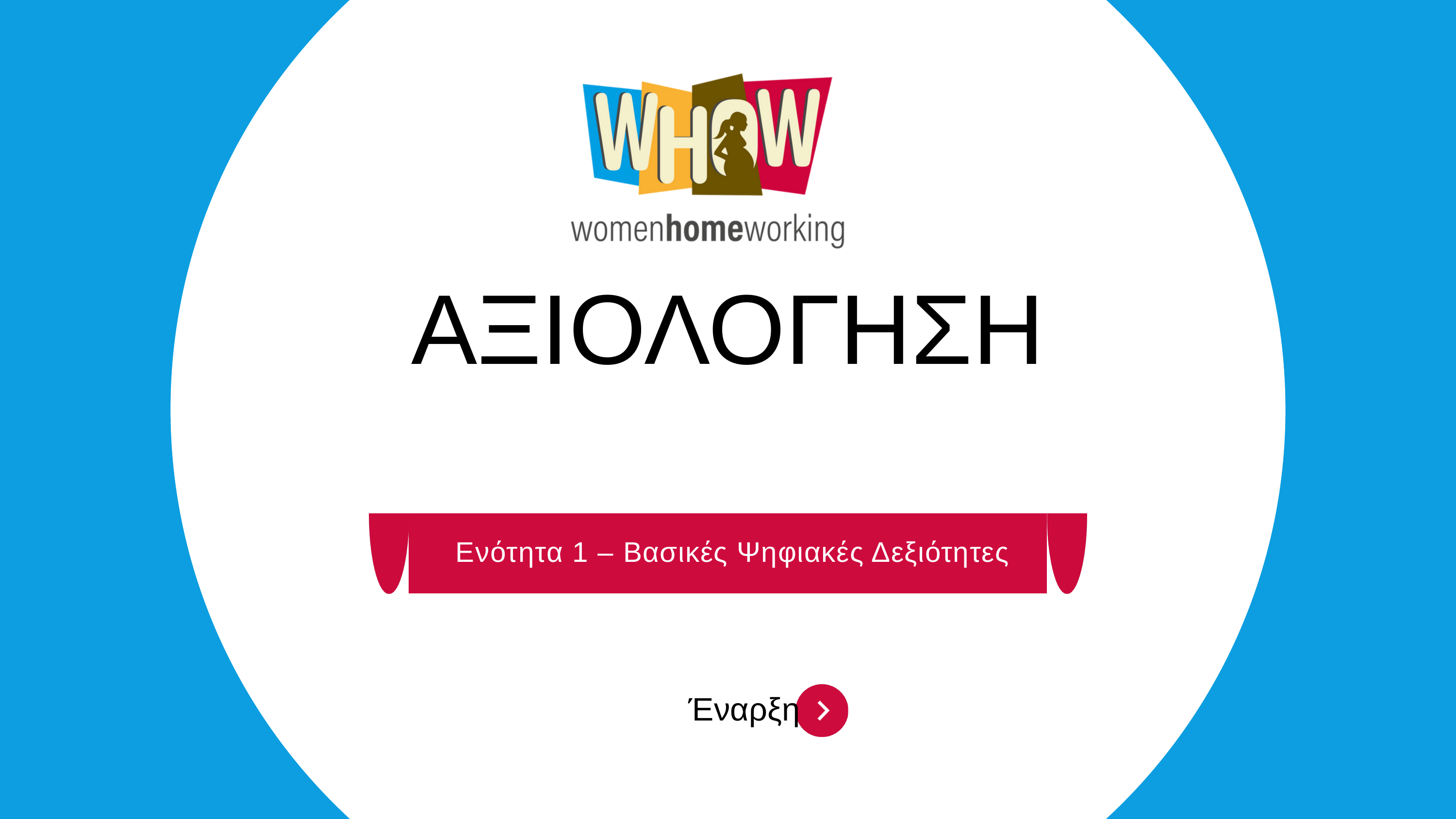

ΑΞΙΟΛΟΓΗΣΗ

Ενότητα 1 – Βασικές Ψηφιακές Δεξιότητες

Έναρξη